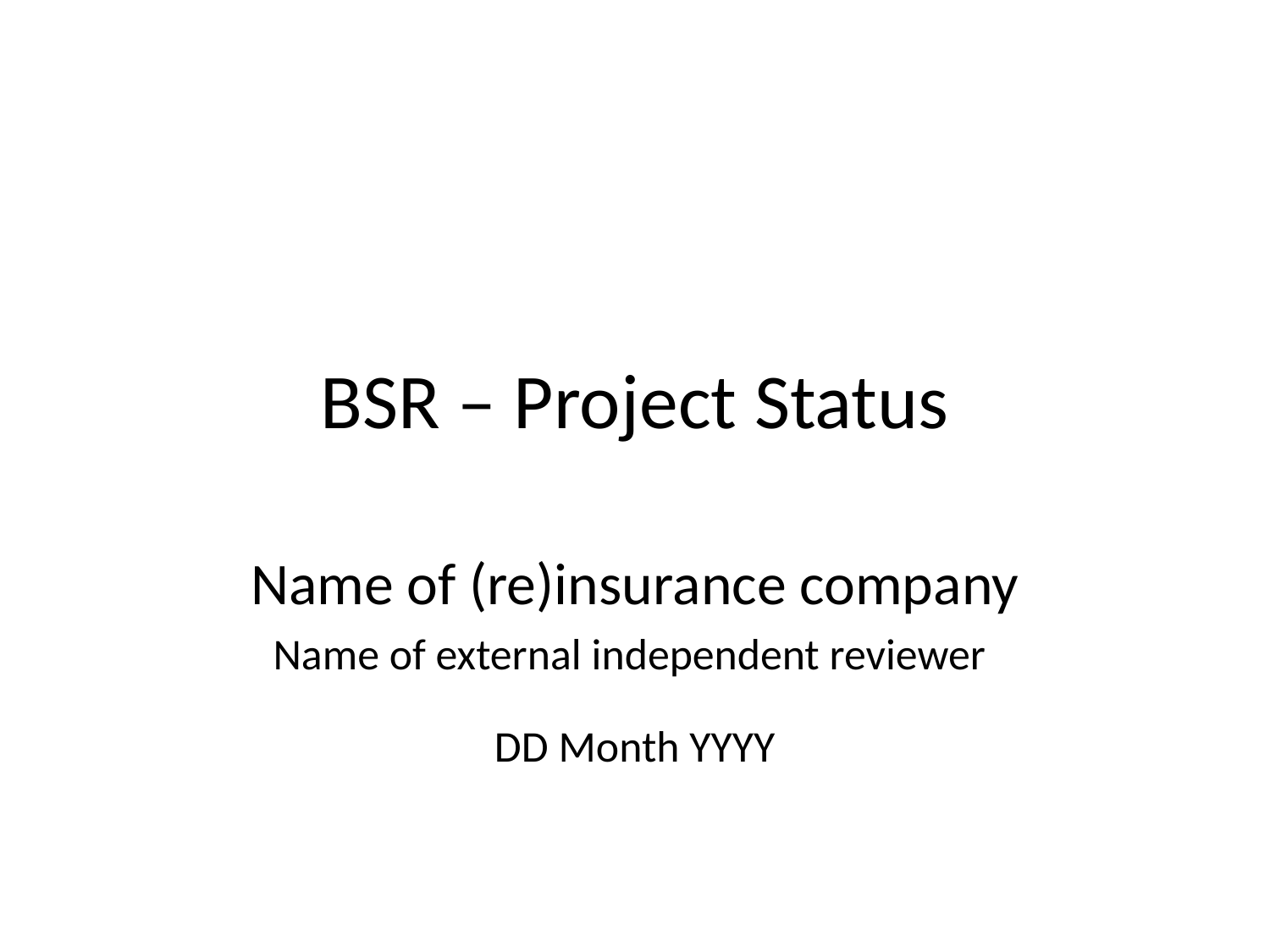

# BSR – Project Status
Name of (re)insurance company
Name of external independent reviewer

DD Month YYYY